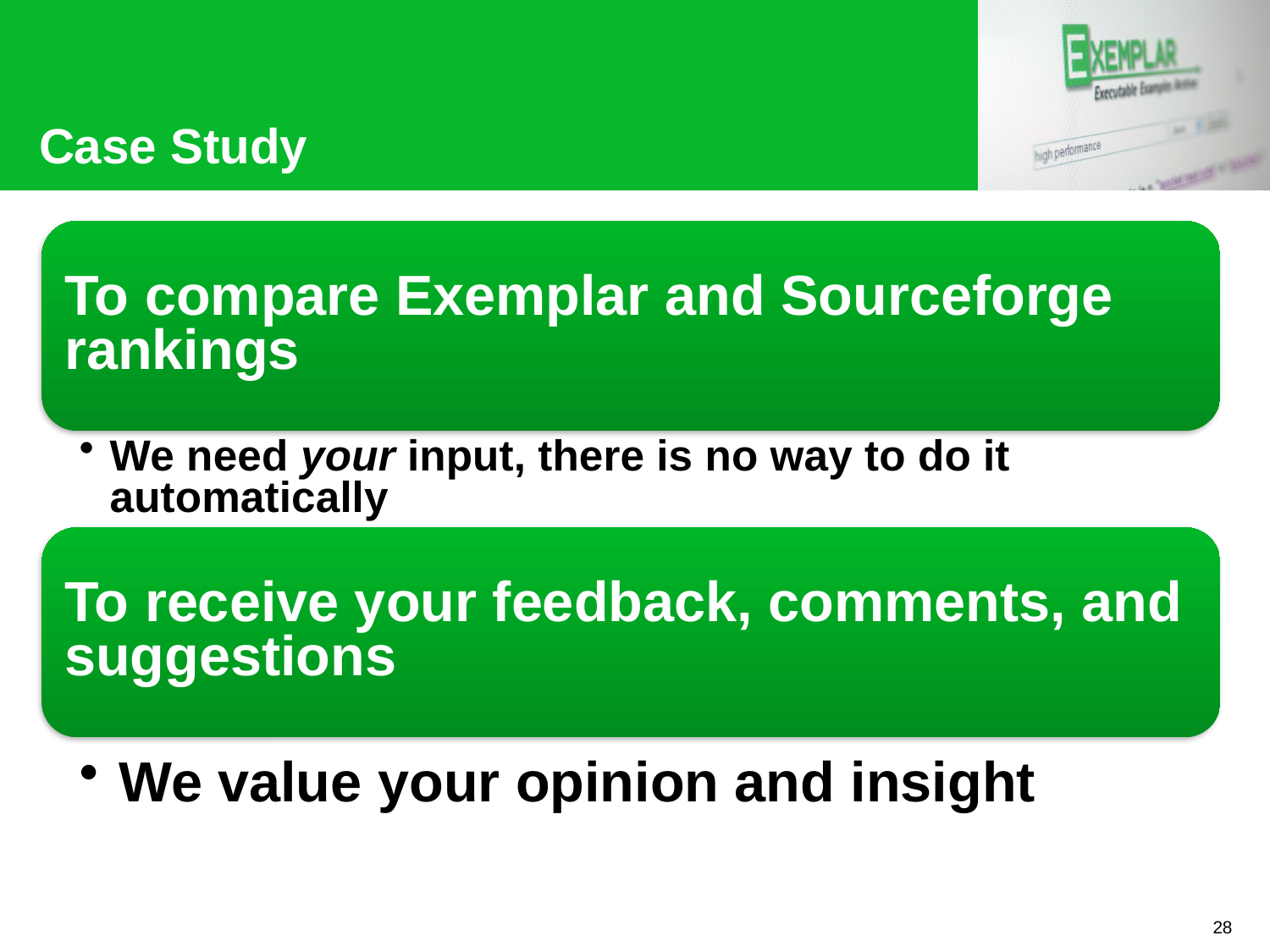

# Case Study
To compare Exemplar and Sourceforge rankings
We need your input, there is no way to do it automatically
To receive your feedback, comments, and suggestions
We value your opinion and insight
28